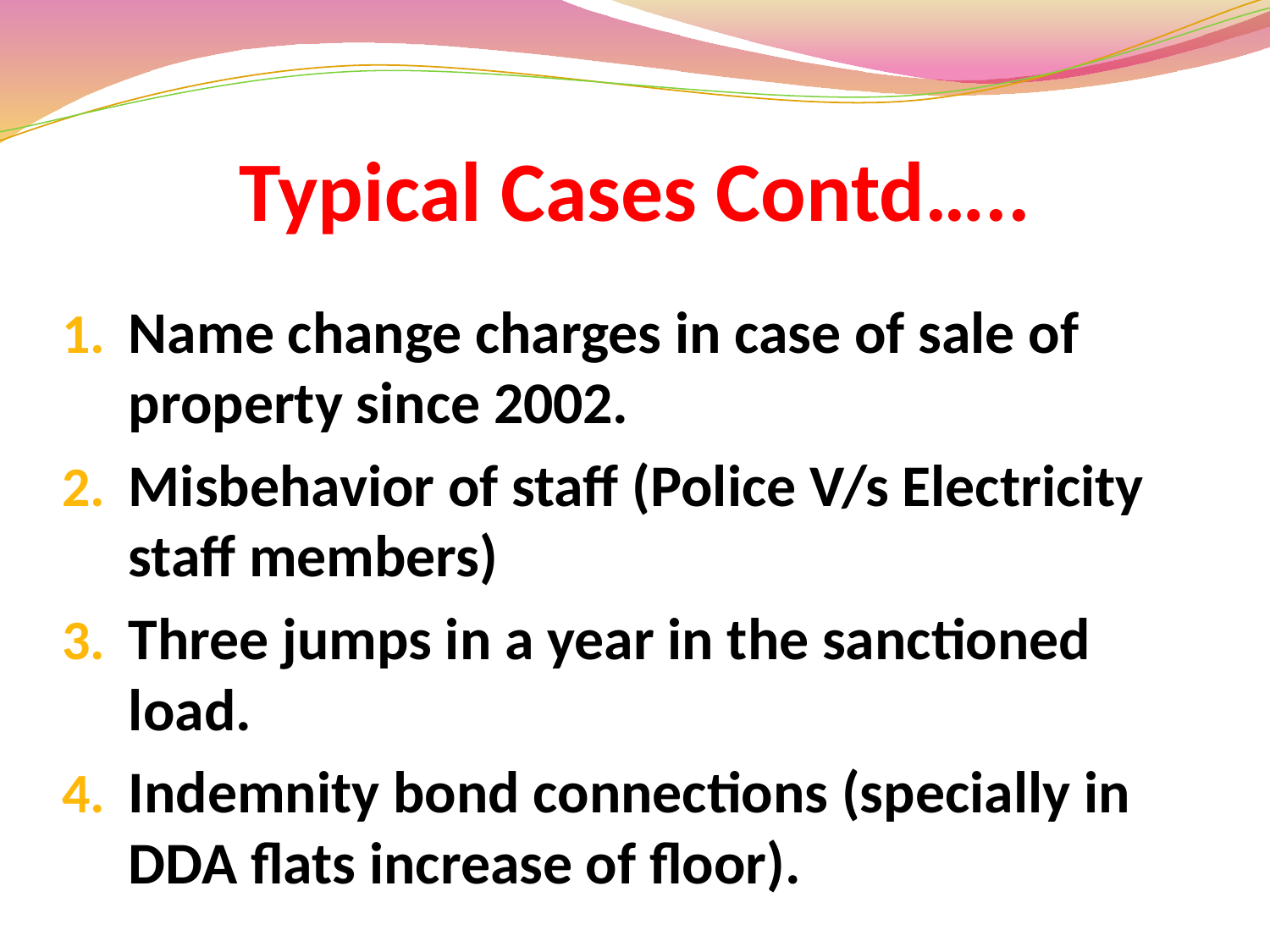

# Typical Cases Contd…..
Name change charges in case of sale of property since 2002.
Misbehavior of staff (Police V/s Electricity staff members)
Three jumps in a year in the sanctioned load.
Indemnity bond connections (specially in DDA flats increase of floor).